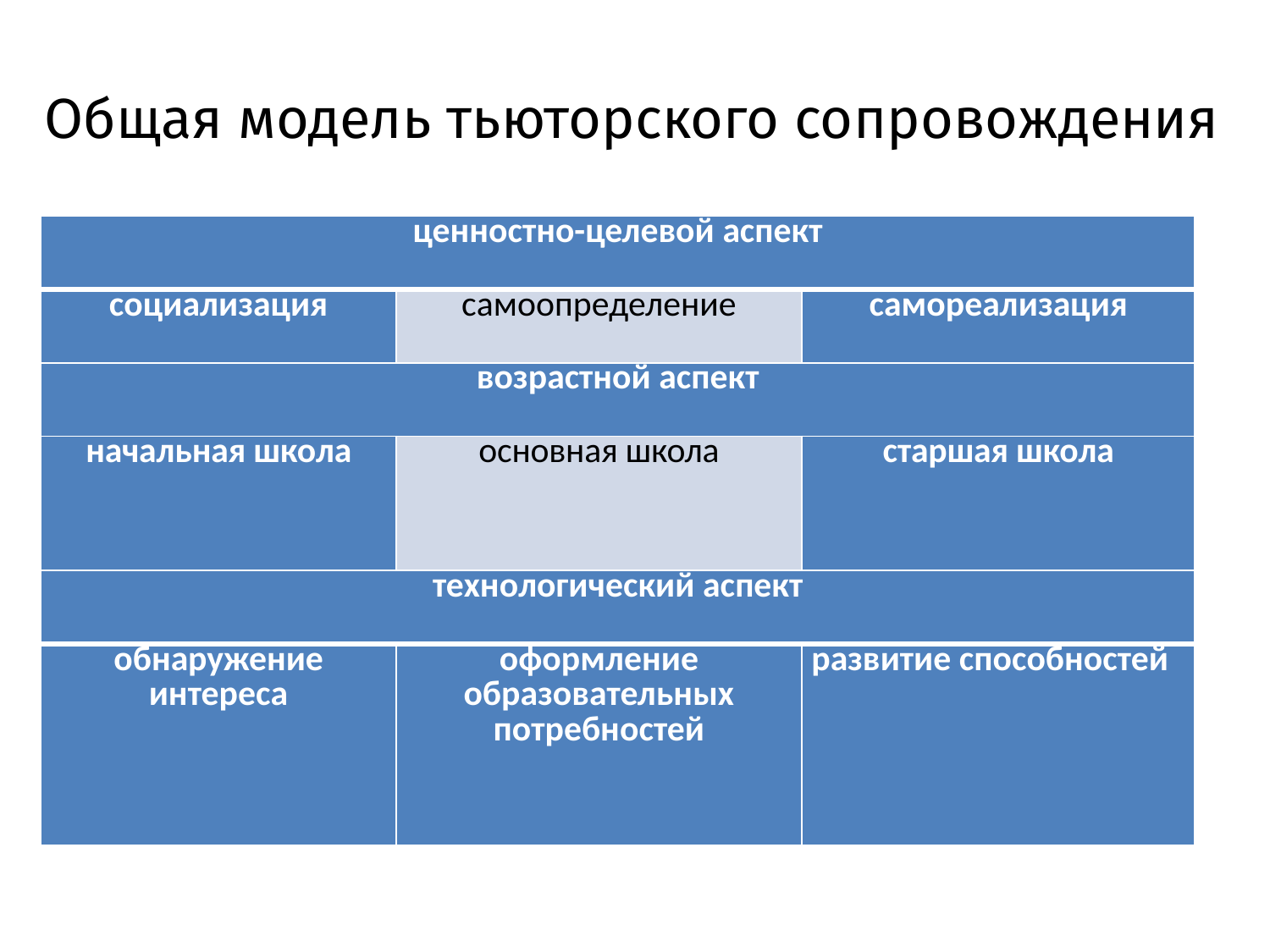

Общая модель тьюторского сопровождения
| ценностно-целевой аспект |  |  |
| --- | --- | --- |
| социализация | самоопределение | самореализация |
| возрастной аспект |  |  |
| начальная школа | основная школа | старшая школа |
| технологический аспект |  |  |
| обнаружение интереса | оформление образовательных потребностей | развитие способностей |